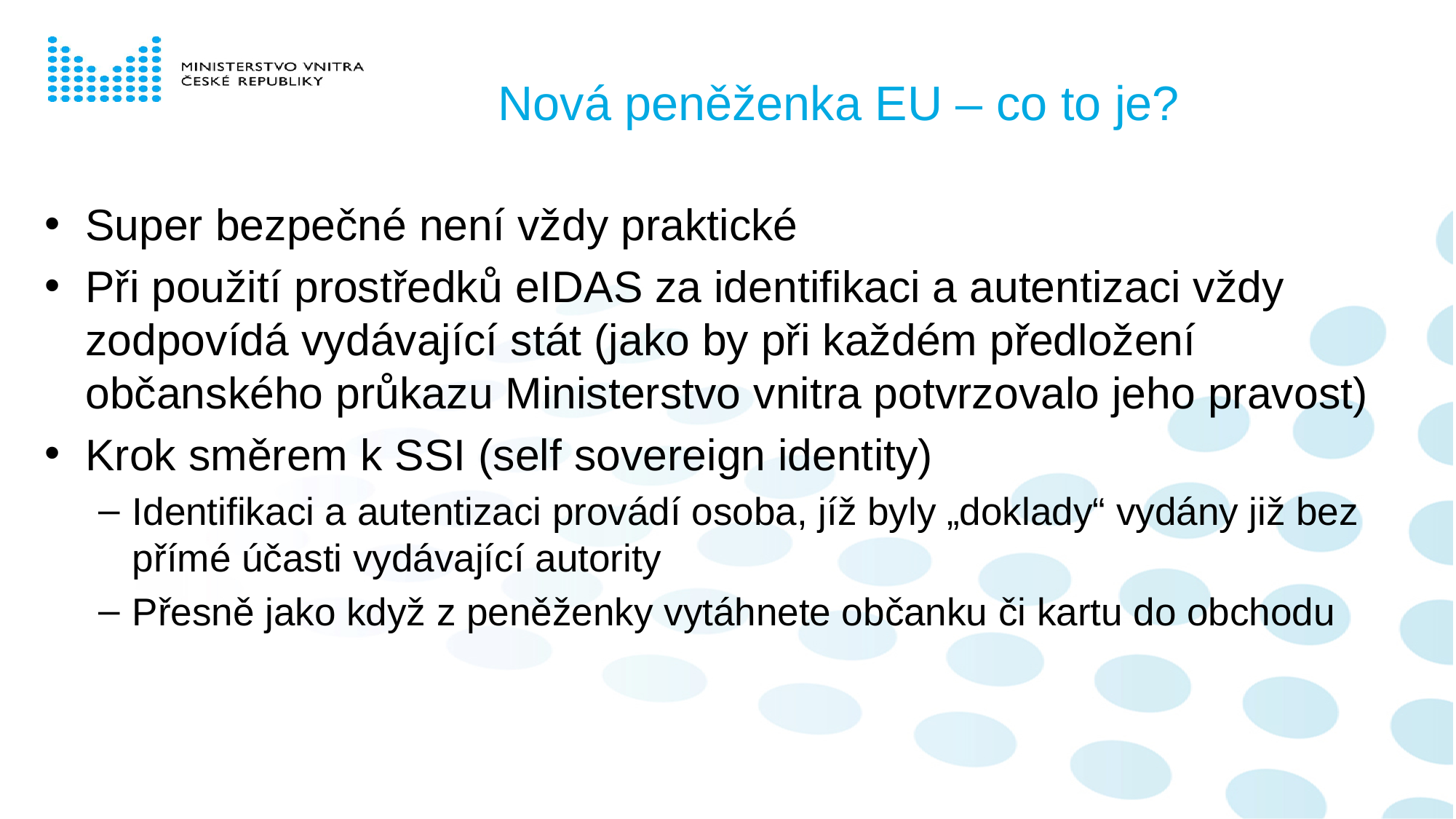

# Nová peněženka EU – co to je?
Super bezpečné není vždy praktické
Při použití prostředků eIDAS za identifikaci a autentizaci vždy zodpovídá vydávající stát (jako by při každém předložení občanského průkazu Ministerstvo vnitra potvrzovalo jeho pravost)
Krok směrem k SSI (self sovereign identity)
Identifikaci a autentizaci provádí osoba, jíž byly „doklady“ vydány již bez přímé účasti vydávající autority
Přesně jako když z peněženky vytáhnete občanku či kartu do obchodu